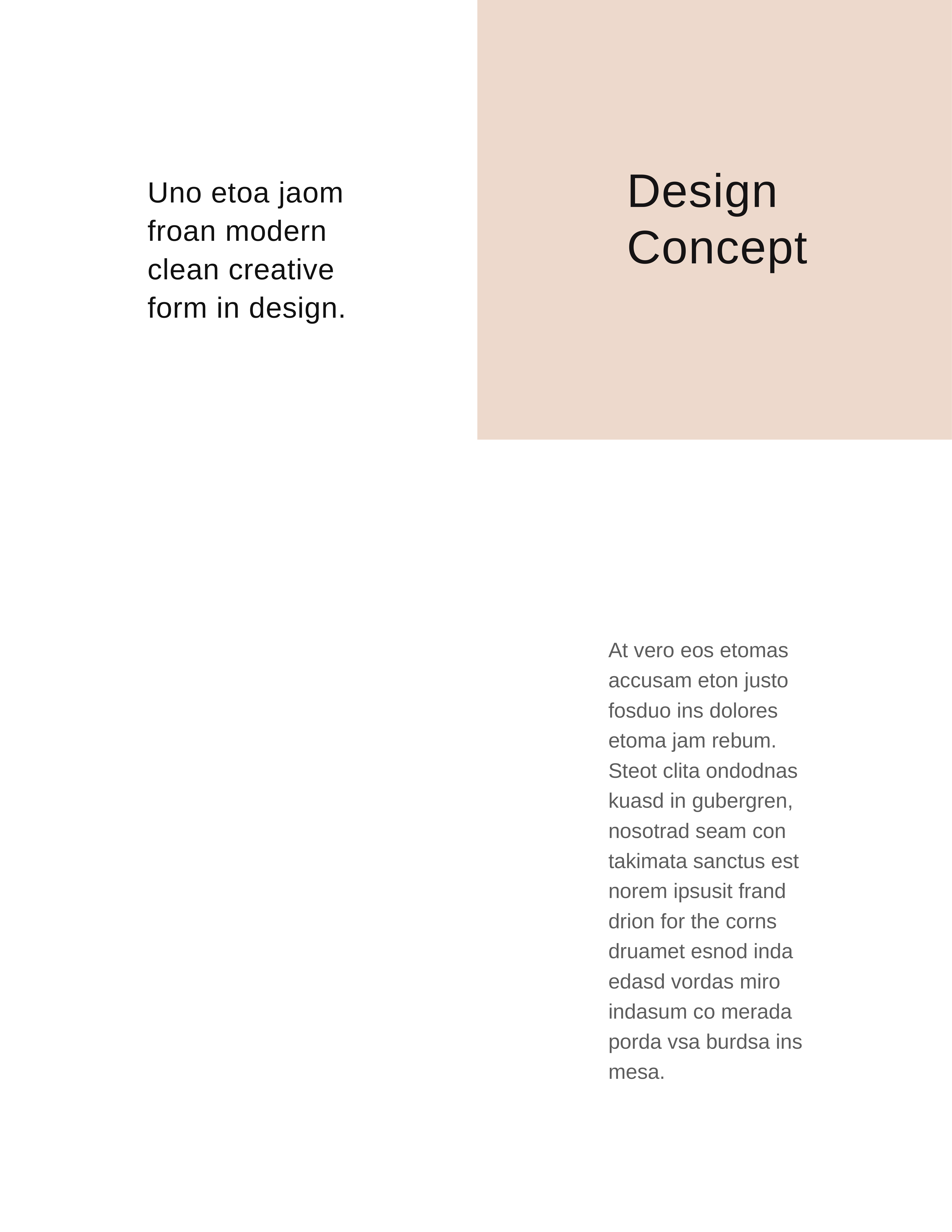

Design Concept
Uno etoa jaom froan modern clean creative form in design.

At vero eos etomas accusam eton justo fosduo ins dolores etoma jam rebum. Steot clita ondodnas kuasd in gubergren, nosotrad seam con takimata sanctus est norem ipsusit frand drion for the corns druamet esnod inda edasd vordas miro indasum co merada porda vsa burdsa ins mesa.